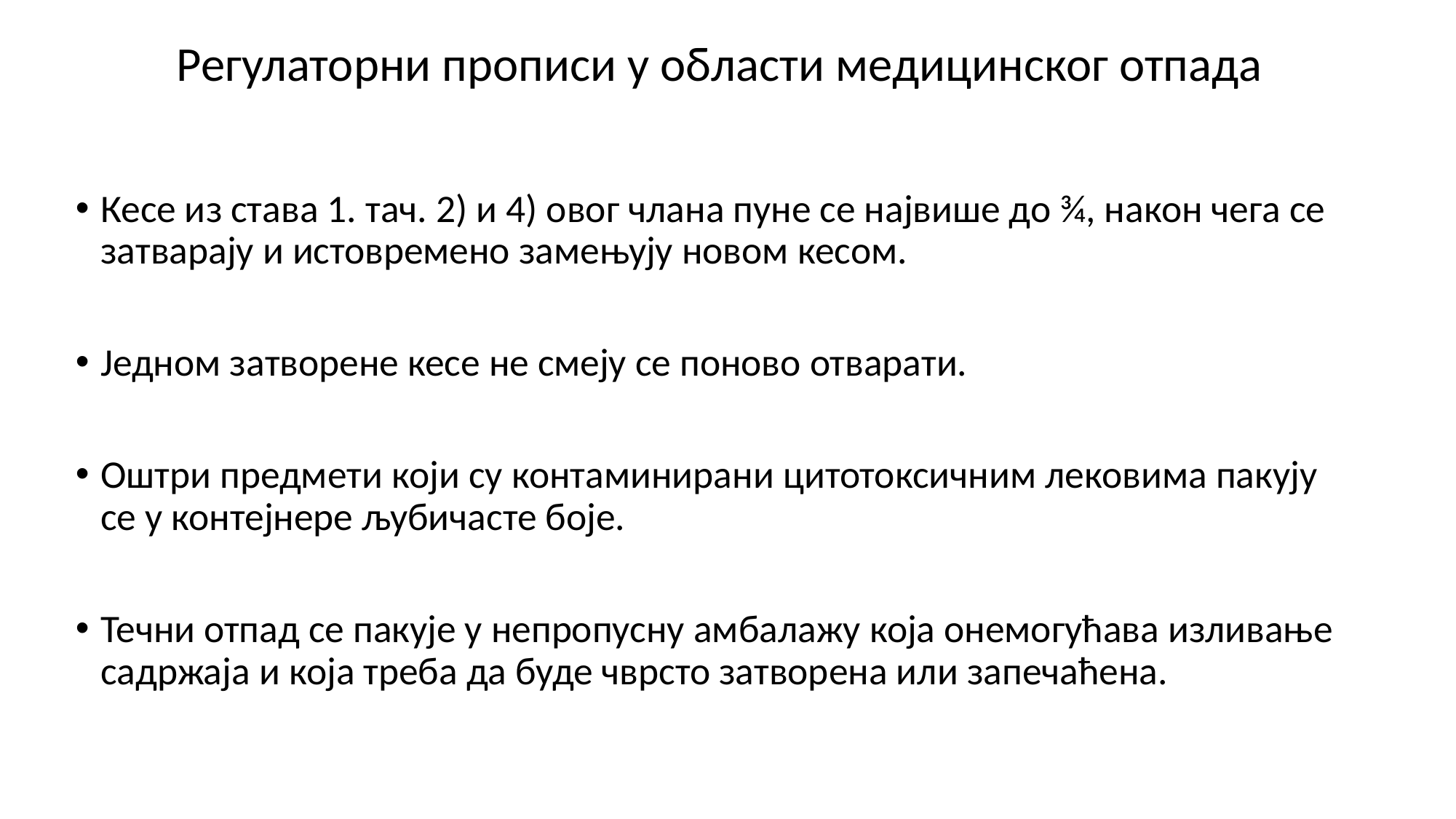

# Регулаторни прописи у области медицинског отпада
Кесе из става 1. тач. 2) и 4) овог члана пуне се највише до ¾, након чега се затварају и истовремено замењују новом кесом.

Једном затворене кесе не смеју се поново отварати.

Оштри предмети који су контаминирани цитотоксичним лековима пакују се у контејнере љубичасте боје.

Течни отпад се пакује у непропусну амбалажу која онемогућава изливање садржаја и која треба да буде чврсто затворена или запечаћена.